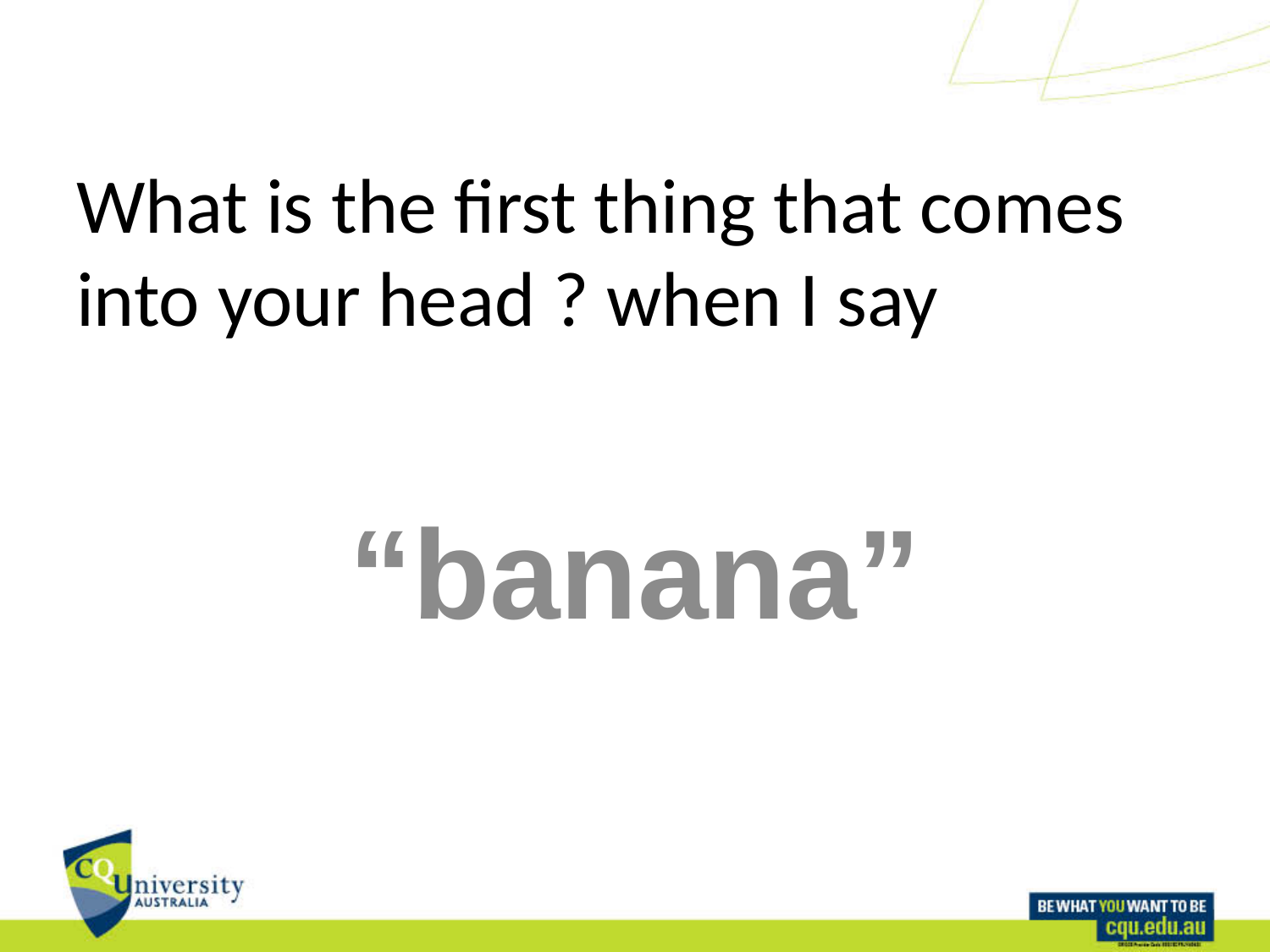

# What is the first thing that comes into your head ? when I say

“banana”